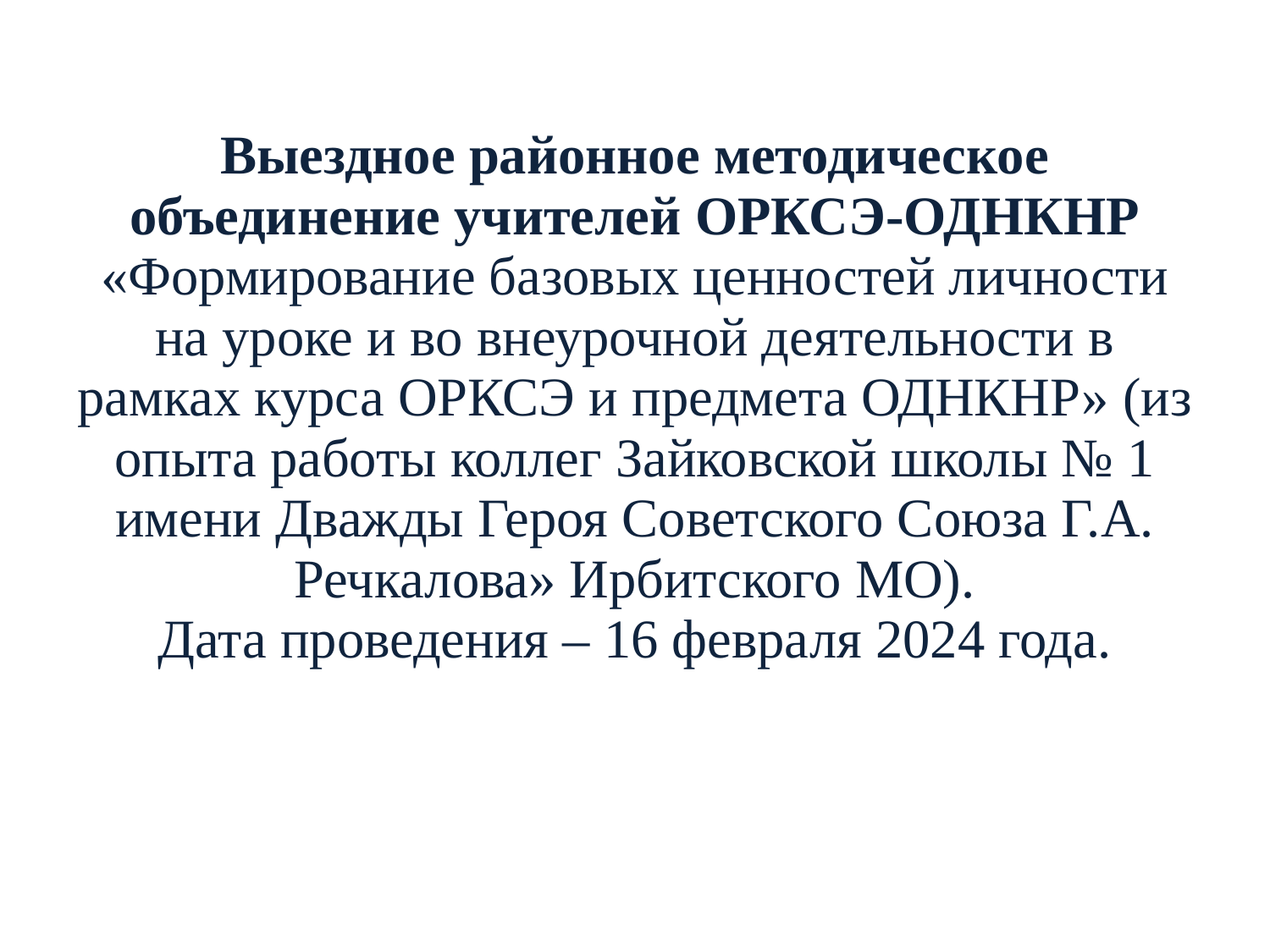

# Выездное районное методическое объединение учителей ОРКСЭ-ОДНКНР «Формирование базовых ценностей личности на уроке и во внеурочной деятельности в рамках курса ОРКСЭ и предмета ОДНКНР» (из опыта работы коллег Зайковской школы № 1 имени Дважды Героя Советского Союза Г.А. Речкалова» Ирбитского МО). Дата проведения – 16 февраля 2024 года.